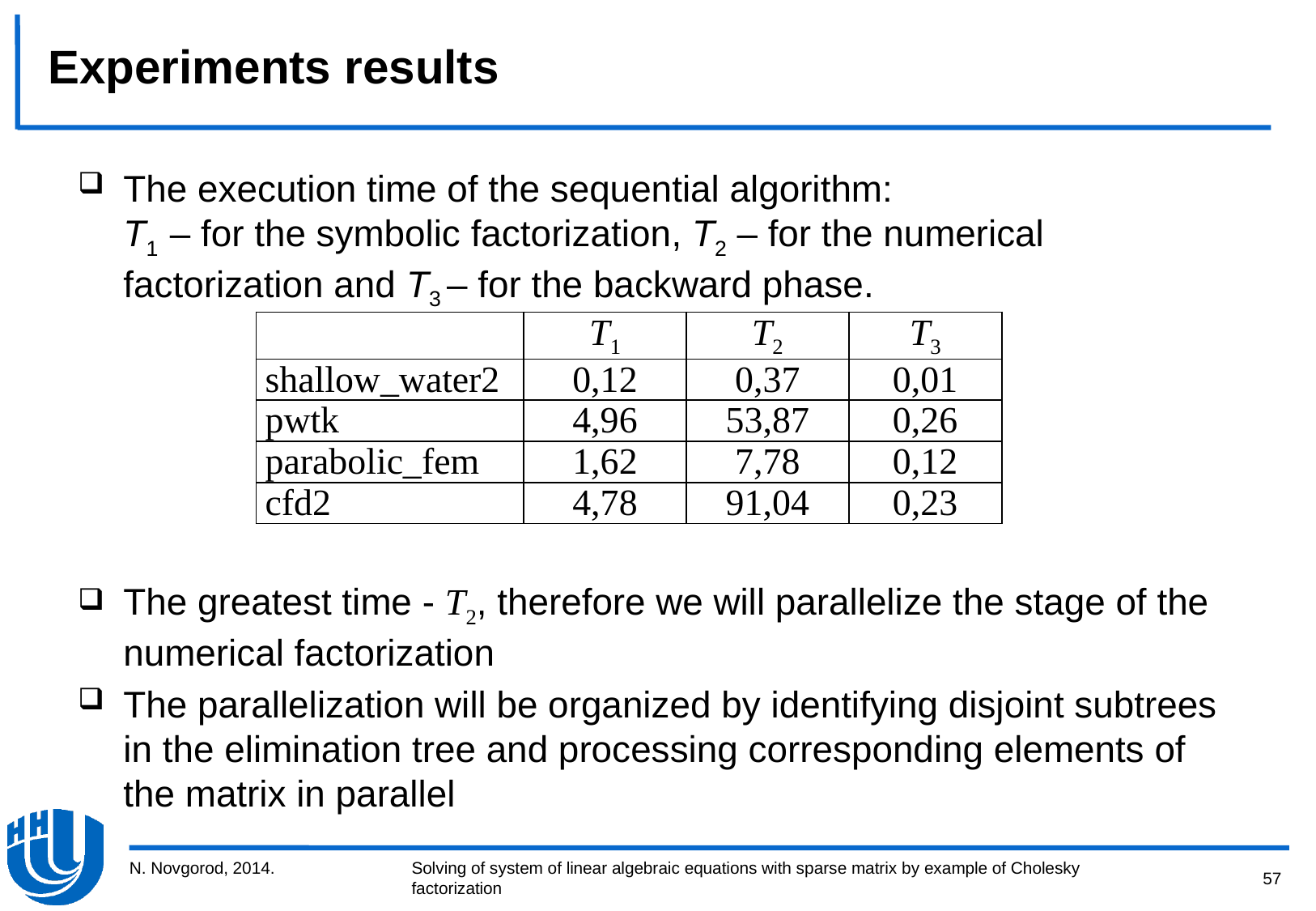

# Experiments results
The execution time of the sequential algorithm:
T1  – for the symbolic factorization, T2 – for the numerical factorization and T3 – for the backward phase.

The greatest time - T2, therefore we will parallelize the stage of the numerical factorization
The parallelization will be organized by identifying disjoint subtrees in the elimination tree and processing corresponding elements of the matrix in parallel
|  | T1 | T2 | T3 |
| --- | --- | --- | --- |
| shallow\_water2 | 0,12 | 0,37 | 0,01 |
| pwtk | 4,96 | 53,87 | 0,26 |
| parabolic\_fem | 1,62 | 7,78 | 0,12 |
| cfd2 | 4,78 | 91,04 | 0,23 |
N. Novgorod, 2014.
57
Solving of system of linear algebraic equations with sparse matrix by example of Cholesky factorization